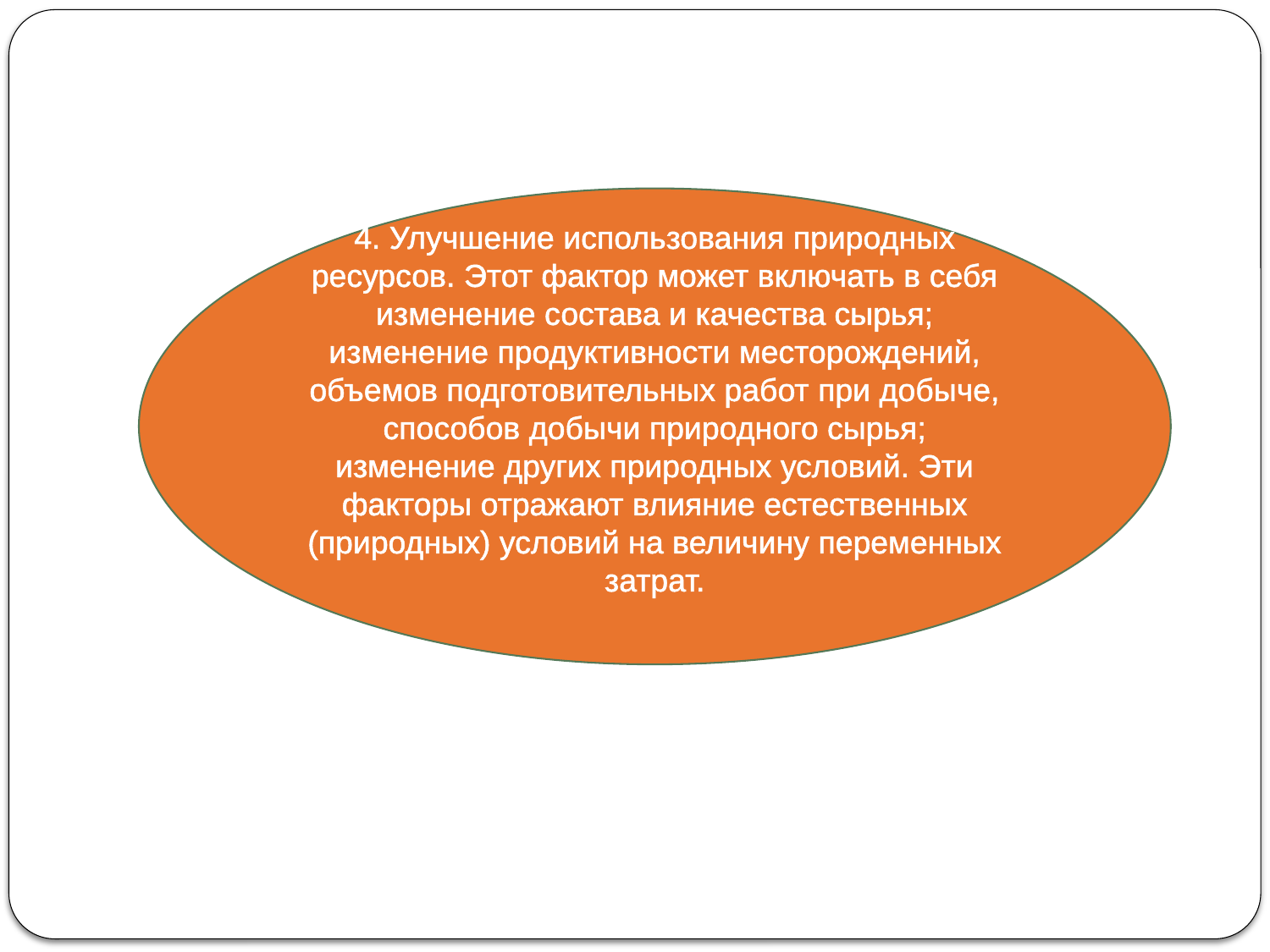

4. Улучшение использования природных ресурсов. Этот фактор может включать в себя изменение состава и качества сырья; изменение продуктивности месторождений, объемов подготовительных работ при добыче, способов добычи природного сырья; изменение других природных условий. Эти факторы отражают влияние естественных (природных) условий на величину переменных затрат.